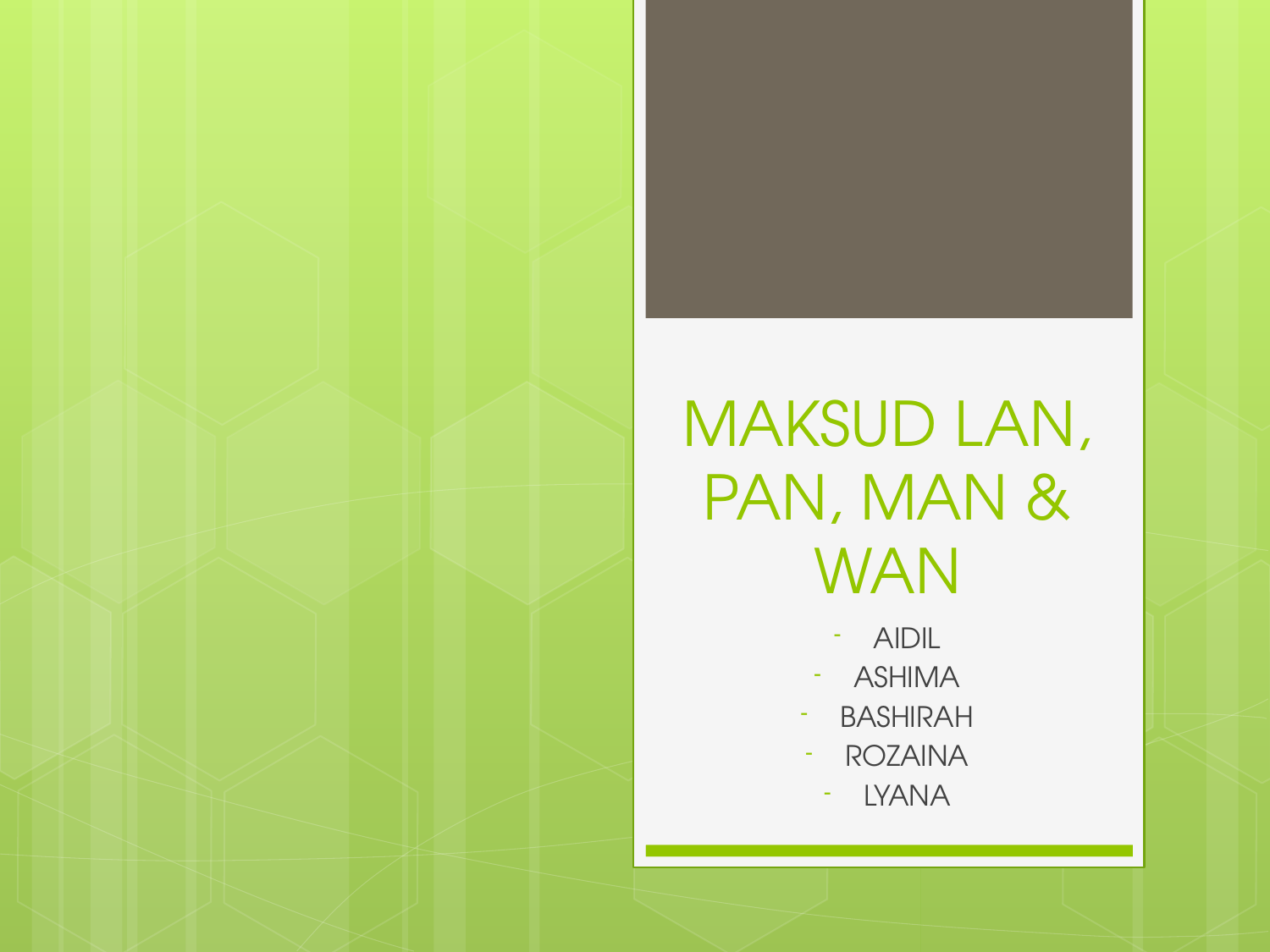

# MAKSUD LAN, PAN, MAN & WAN
AIDIL
ASHIMA
BASHIRAH
ROZAINA
LYANA